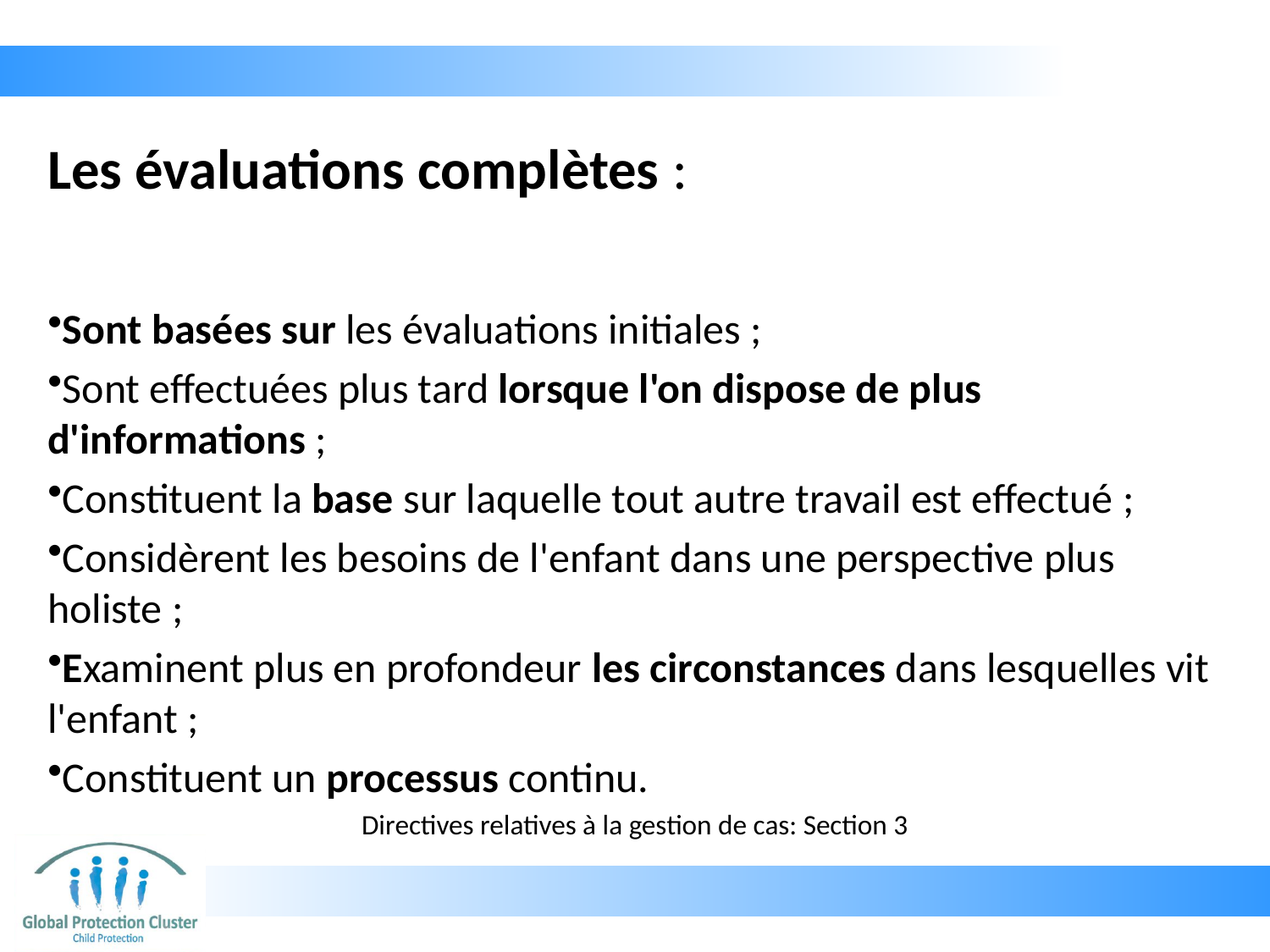

# Les évaluations complètes :

Sont basées sur les évaluations initiales ;
Sont effectuées plus tard lorsque l'on dispose de plus d'informations ;
Constituent la base sur laquelle tout autre travail est effectué ;
Considèrent les besoins de l'enfant dans une perspective plus holiste ;
Examinent plus en profondeur les circonstances dans lesquelles vit l'enfant ;
Constituent un processus continu.
Directives relatives à la gestion de cas: Section 3